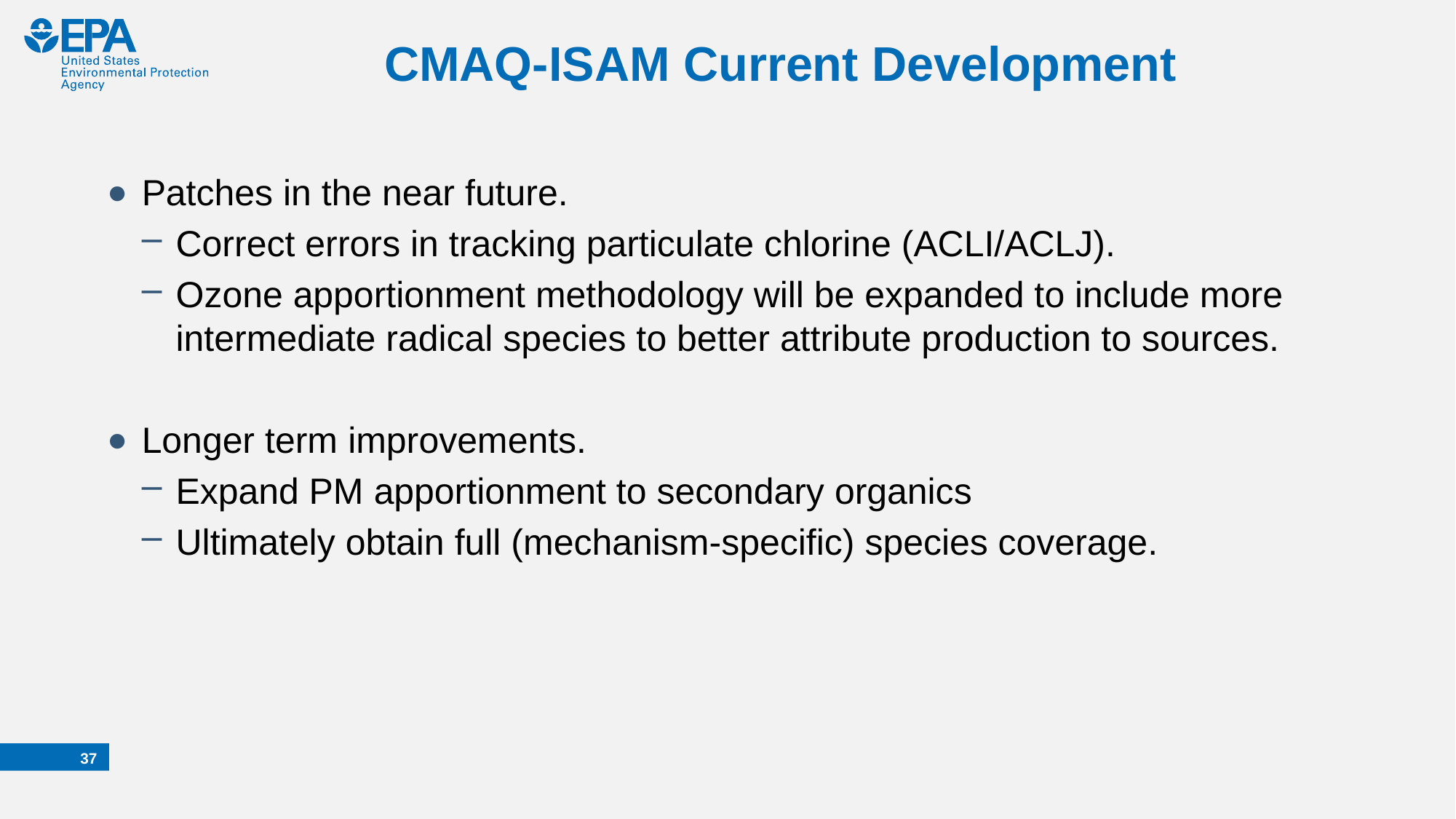

# CMAQ-ISAM Current Development
Patches in the near future.
Correct errors in tracking particulate chlorine (ACLI/ACLJ).
Ozone apportionment methodology will be expanded to include more intermediate radical species to better attribute production to sources.

Longer term improvements.
Expand PM apportionment to secondary organics
Ultimately obtain full (mechanism-specific) species coverage.

37